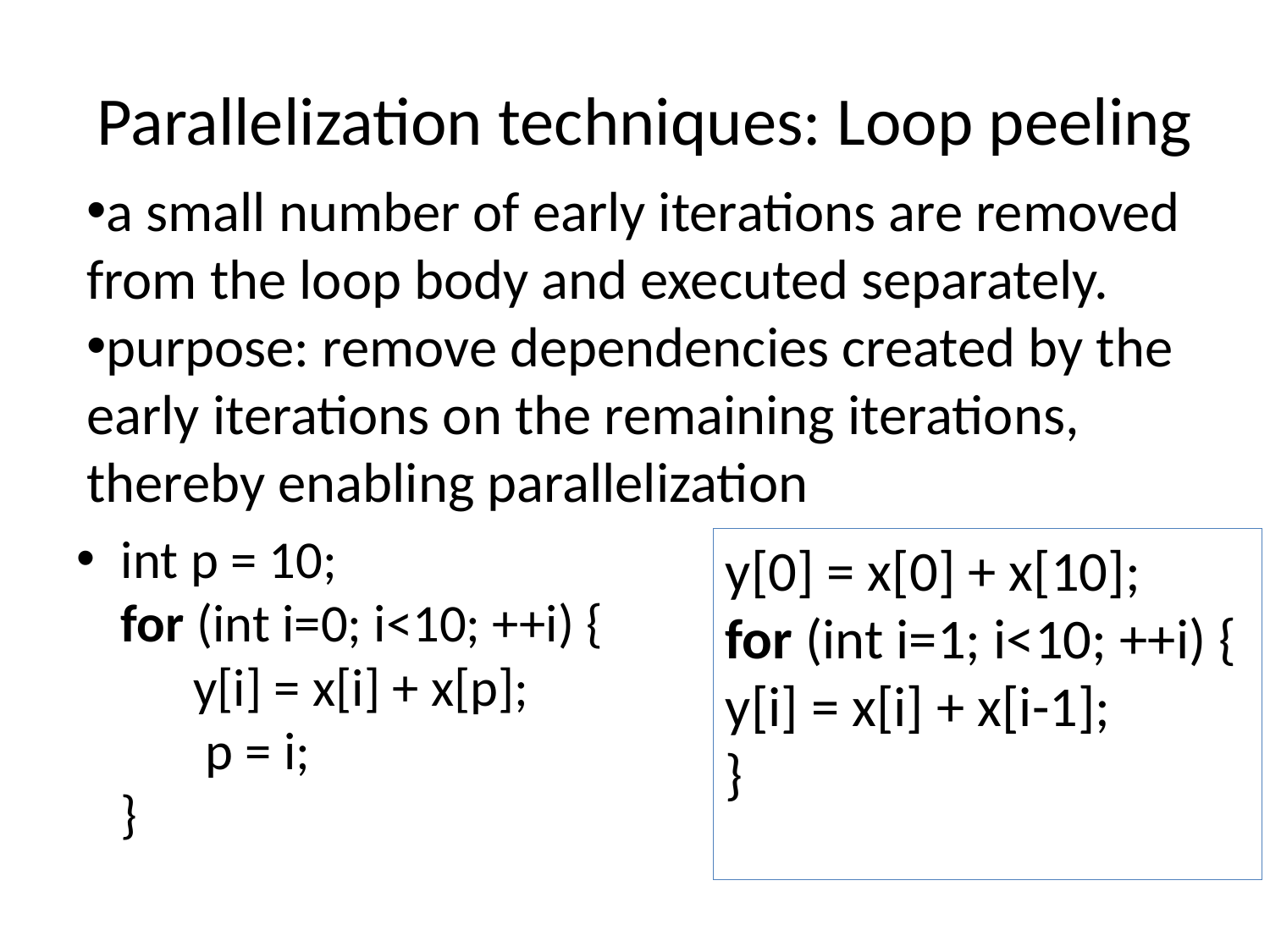

# Parallelization techniques: Loop peeling
a small number of early iterations are removed from the loop body and executed separately.
purpose: remove dependencies created by the early iterations on the remaining iterations, thereby enabling parallelization

int p = 10;
for (int i=0; i<10; ++i) {
      y[i] = x[i] + x[p];
       p = i;
}
y[0] = x[0] + x[10];
for (int i=1; i<10; ++i) {
y[i] = x[i] + x[i-1];
}